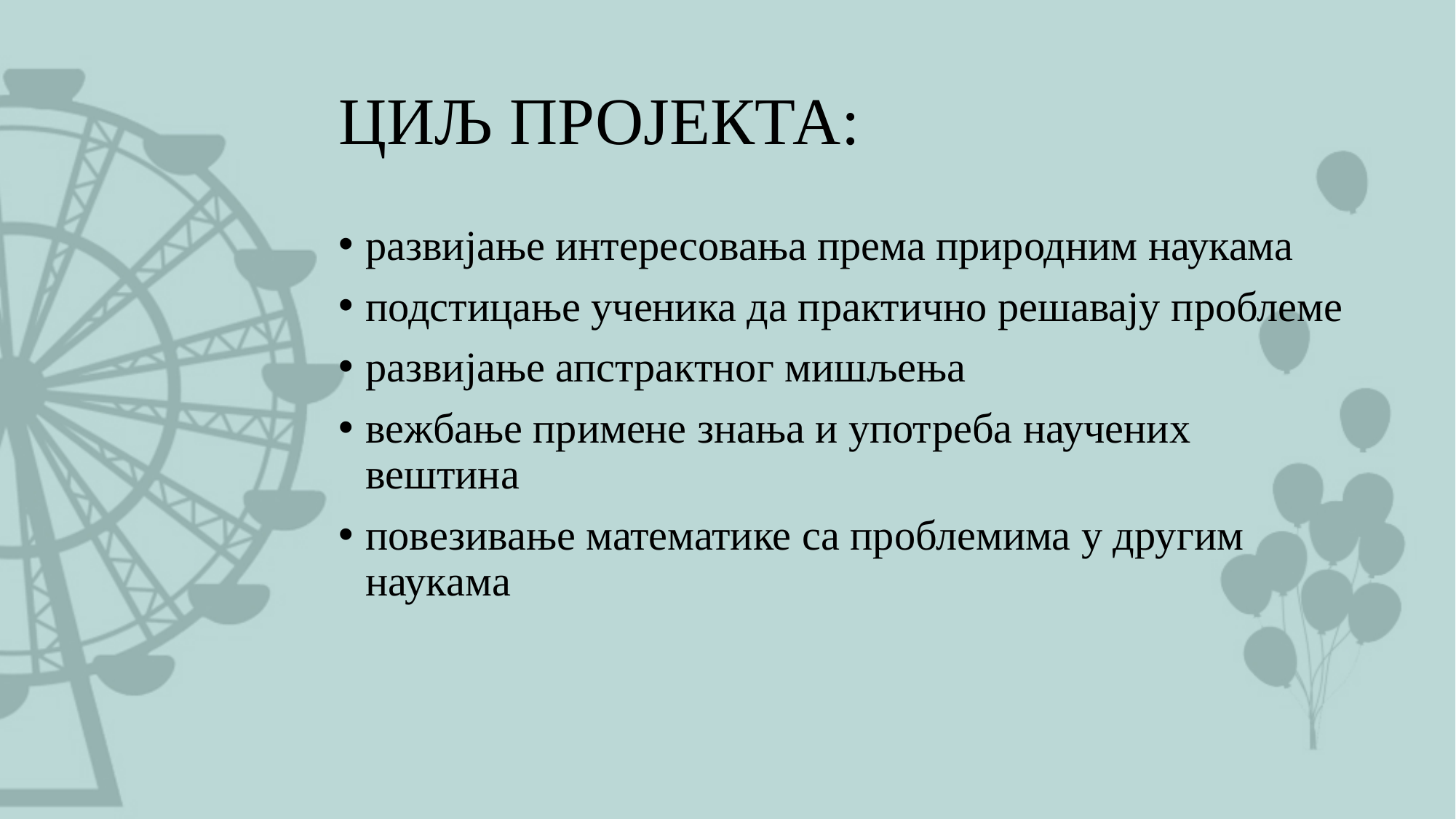

# ЦИЉ ПРОЈЕКТА:
развијање интересовања према природним наукама
подстицање ученика да практично решавају проблеме
развијање апстрактног мишљења
вежбање примене знања и употреба научених вештина
повезивање математике са проблемима у другим наукама